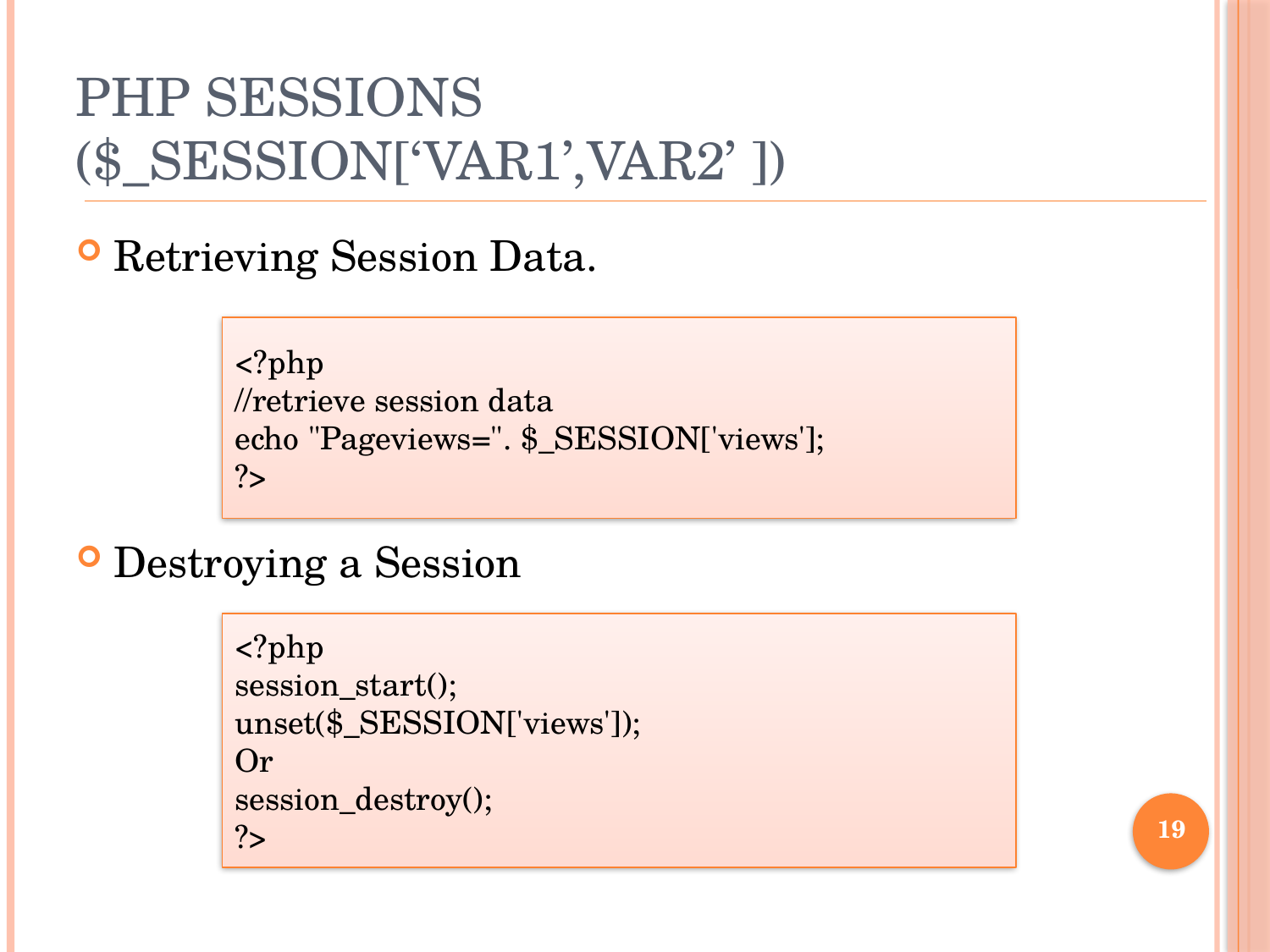

# PHP Sessions ($_SESSION[‘var1’,var2’ ])
Retrieving Session Data.

Destroying a Session
<?php
//retrieve session data
echo "Pageviews=". $_SESSION['views'];
?>
<?php
session_start();
unset($_SESSION['views']);
Or
session_destroy();
?>
19